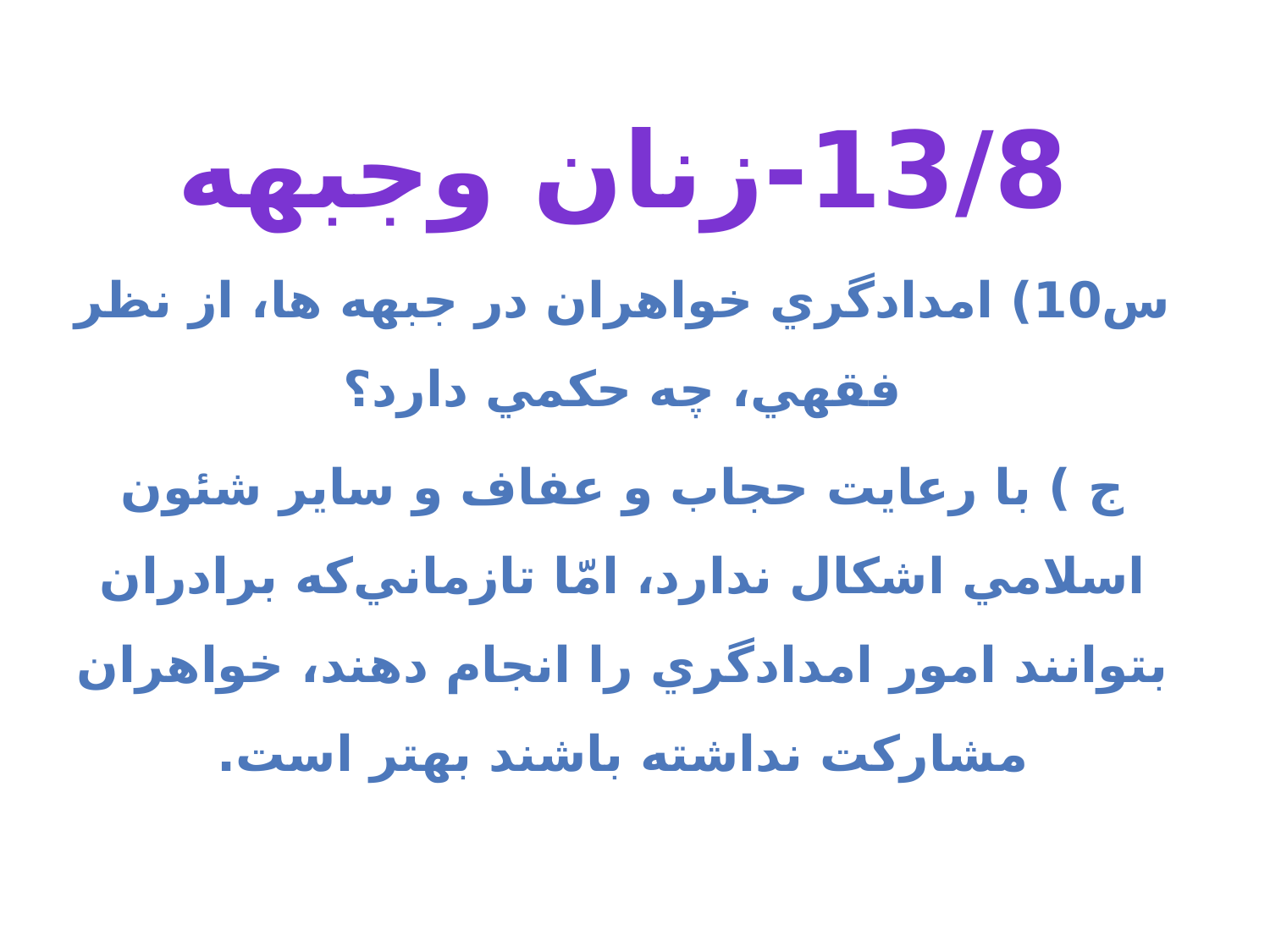

13/8-زنان وجبهه
س10) امدادگري خواهران در جبهه ها، از نظر فقهي، چه حكمي دارد؟
ج ) با رعايت حجاب و عفاف و ساير شئون اسلامي اشكال ندارد، امّا تازماني‌كه برادران بتوانند امور امدادگري را انجام دهند، خواهران مشاركت نداشته باشند بهتر است.